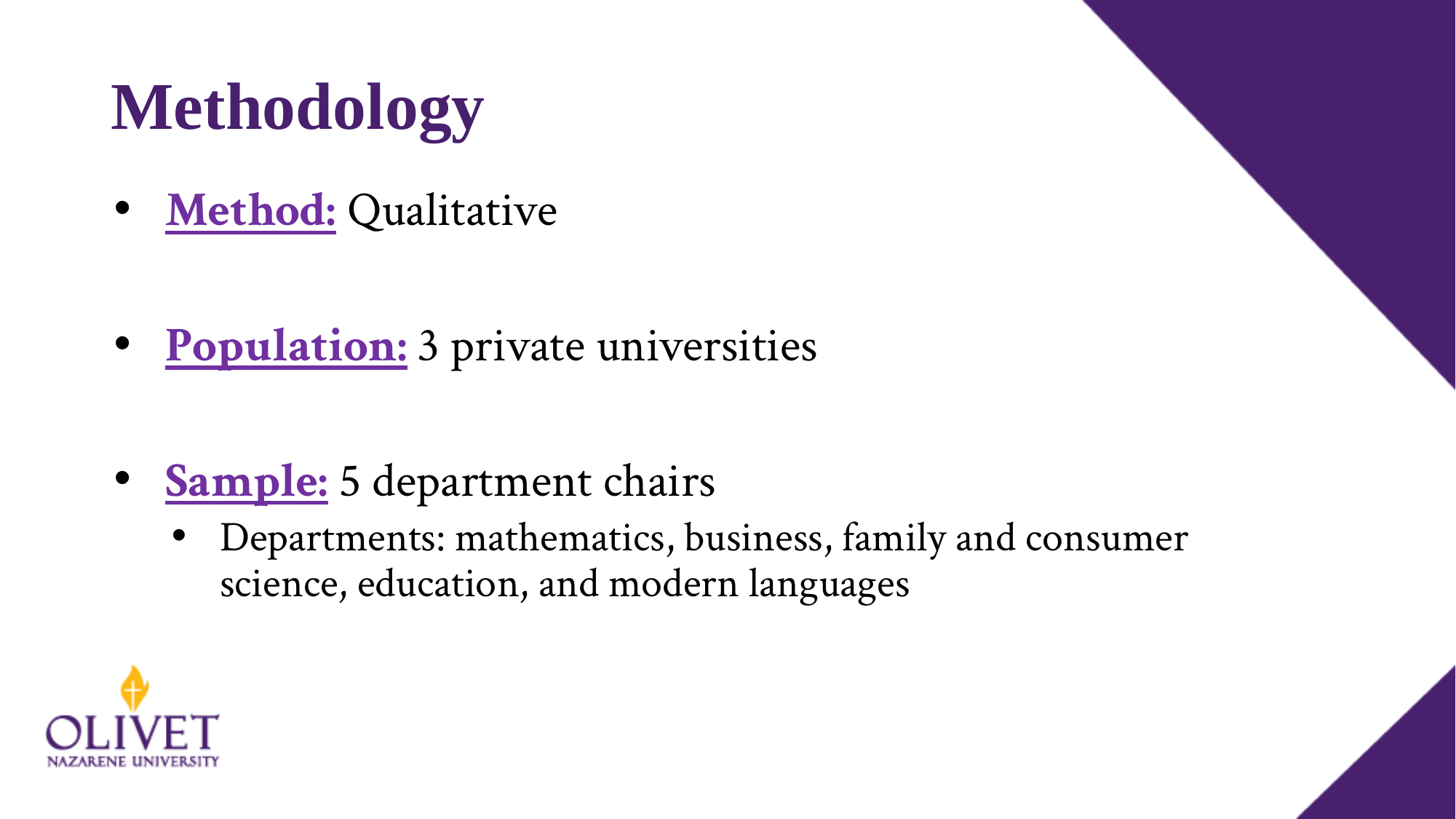

# Methodology
Method: Qualitative

Population: 3 private universities

Sample: 5 department chairs
Departments: mathematics, business, family and consumer science, education, and modern languages